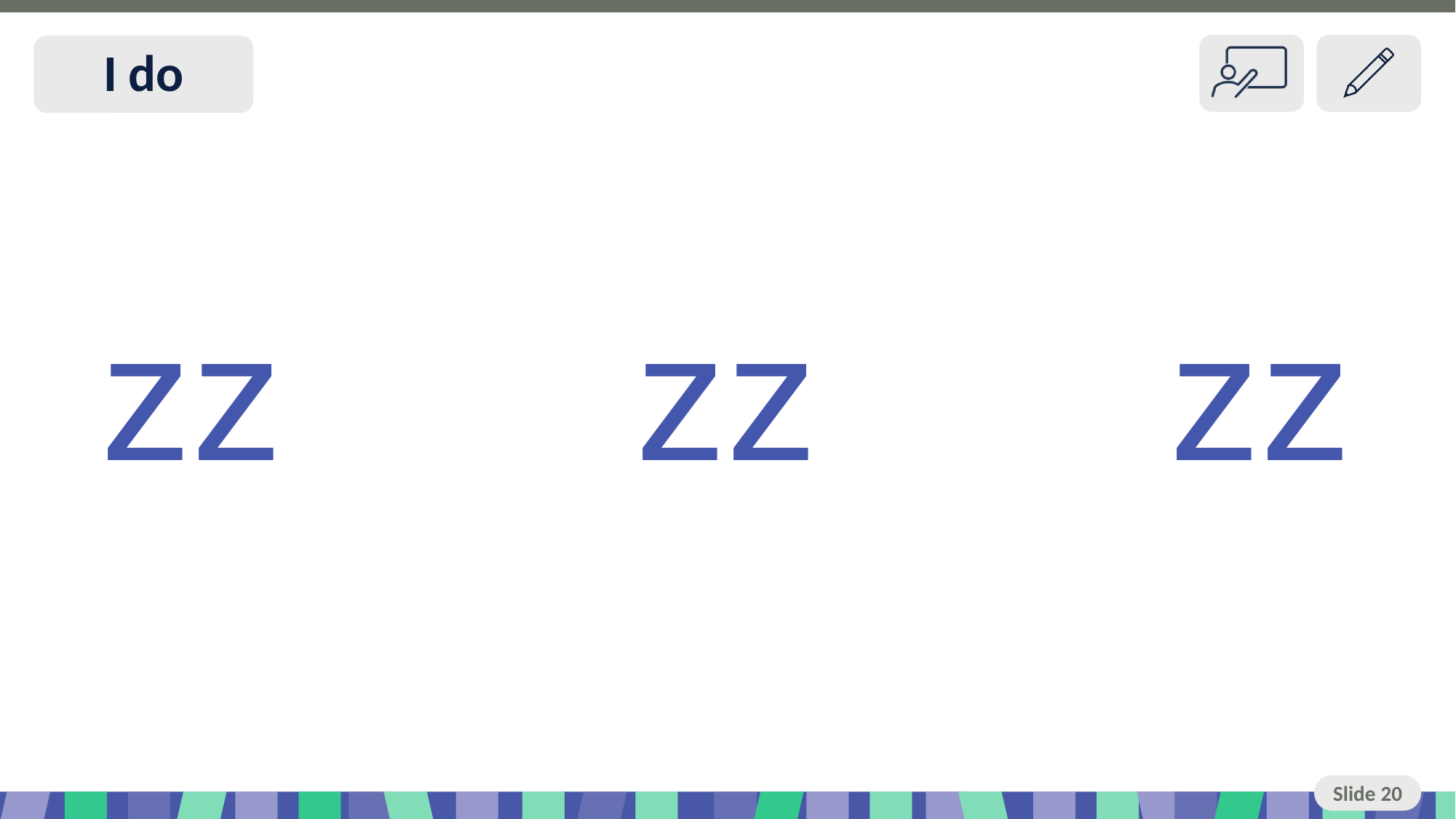

# Slide 20 I do
zz       zz       zz